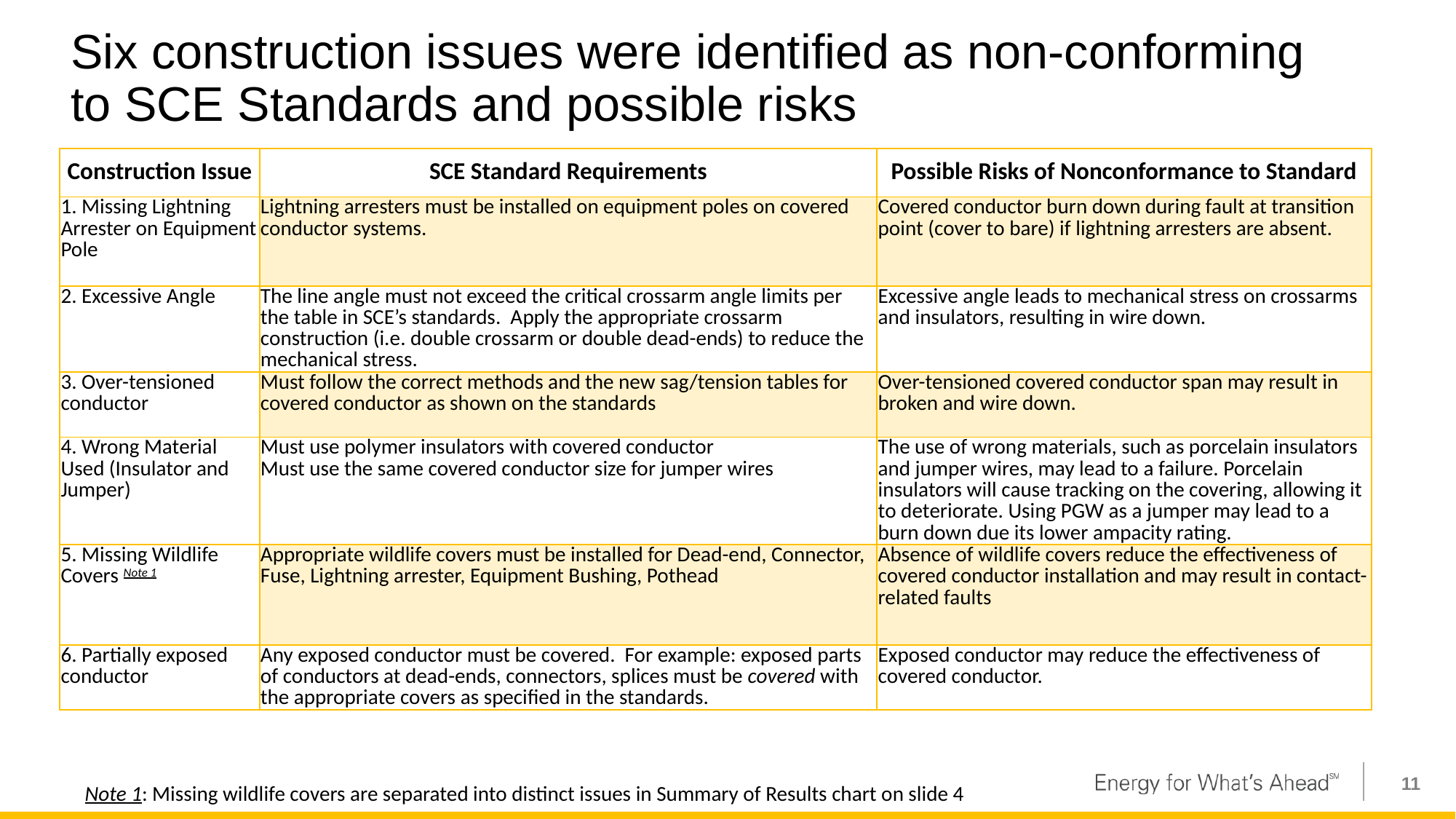

# Six construction issues were identified as non-conforming to SCE Standards and possible risks
| Construction Issue | SCE Standard Requirements | Possible Risks of Nonconformance to Standard |
| --- | --- | --- |
| 1. Missing Lightning Arrester on Equipment Pole | Lightning arresters must be installed on equipment poles on covered conductor systems. | Covered conductor burn down during fault at transition point (cover to bare) if lightning arresters are absent. |
| 2. Excessive Angle | The line angle must not exceed the critical crossarm angle limits per the table in SCE’s standards. Apply the appropriate crossarm construction (i.e. double crossarm or double dead-ends) to reduce the mechanical stress. | Excessive angle leads to mechanical stress on crossarms and insulators, resulting in wire down. |
| 3. Over-tensioned conductor | Must follow the correct methods and the new sag/tension tables for covered conductor as shown on the standards | Over-tensioned covered conductor span may result in broken and wire down. |
| 4. Wrong Material Used (Insulator and Jumper) | Must use polymer insulators with covered conductor Must use the same covered conductor size for jumper wires | The use of wrong materials, such as porcelain insulators and jumper wires, may lead to a failure. Porcelain insulators will cause tracking on the covering, allowing it to deteriorate. Using PGW as a jumper may lead to a burn down due its lower ampacity rating. |
| 5. Missing Wildlife Covers Note 1 | Appropriate wildlife covers must be installed for Dead-end, Connector, Fuse, Lightning arrester, Equipment Bushing, Pothead | Absence of wildlife covers reduce the effectiveness of covered conductor installation and may result in contact-related faults |
| 6. Partially exposed conductor | Any exposed conductor must be covered. For example: exposed parts of conductors at dead-ends, connectors, splices must be covered with the appropriate covers as specified in the standards. | Exposed conductor may reduce the effectiveness of covered conductor. |
11
Note 1: Missing wildlife covers are separated into distinct issues in Summary of Results chart on slide 4